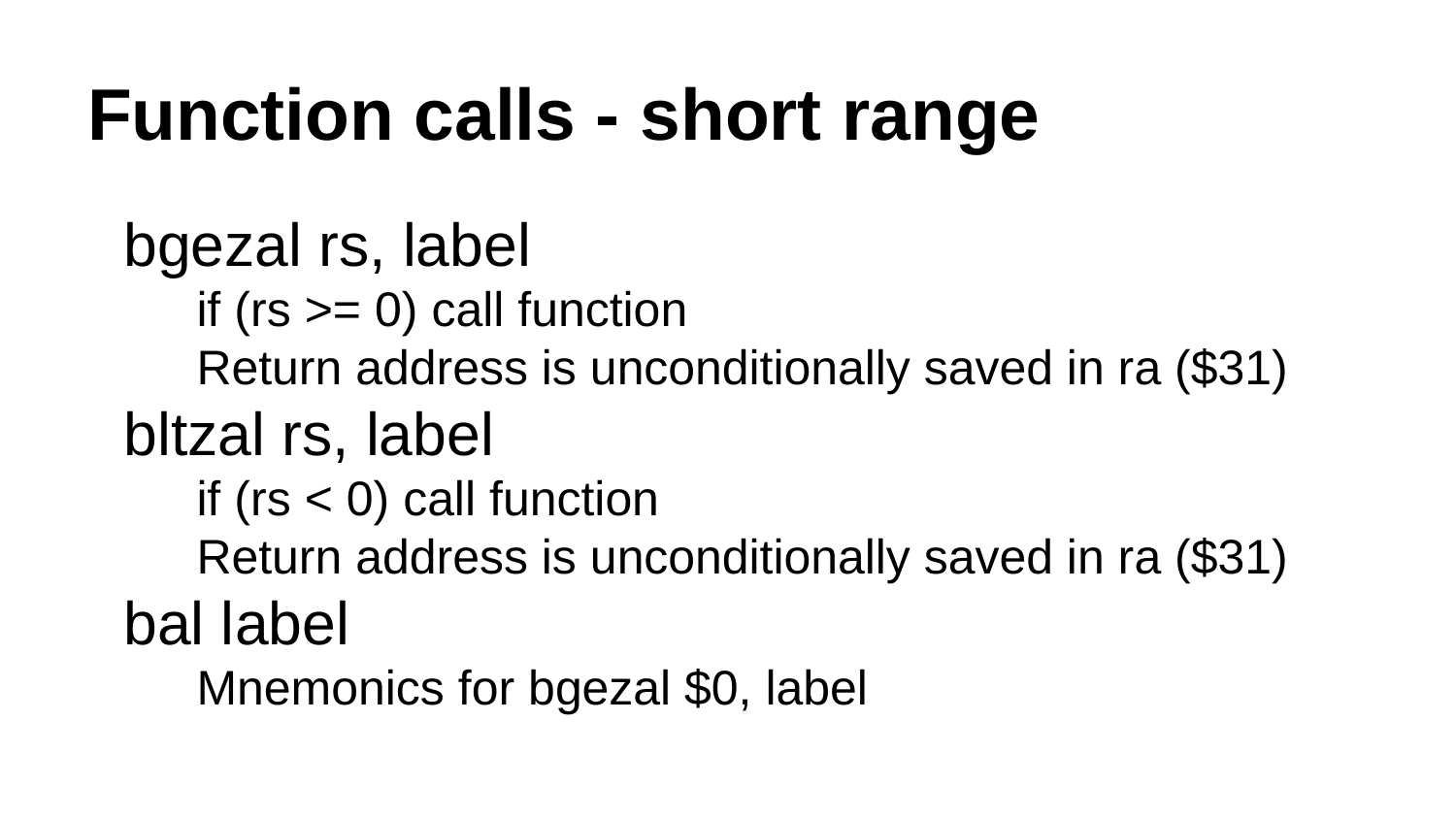

# Function calls - short range
bgezal rs, label
if (rs >= 0) call function
Return address is unconditionally saved in ra ($31)
bltzal rs, label
if (rs < 0) call function
Return address is unconditionally saved in ra ($31)
bal label
Mnemonics for bgezal $0, label